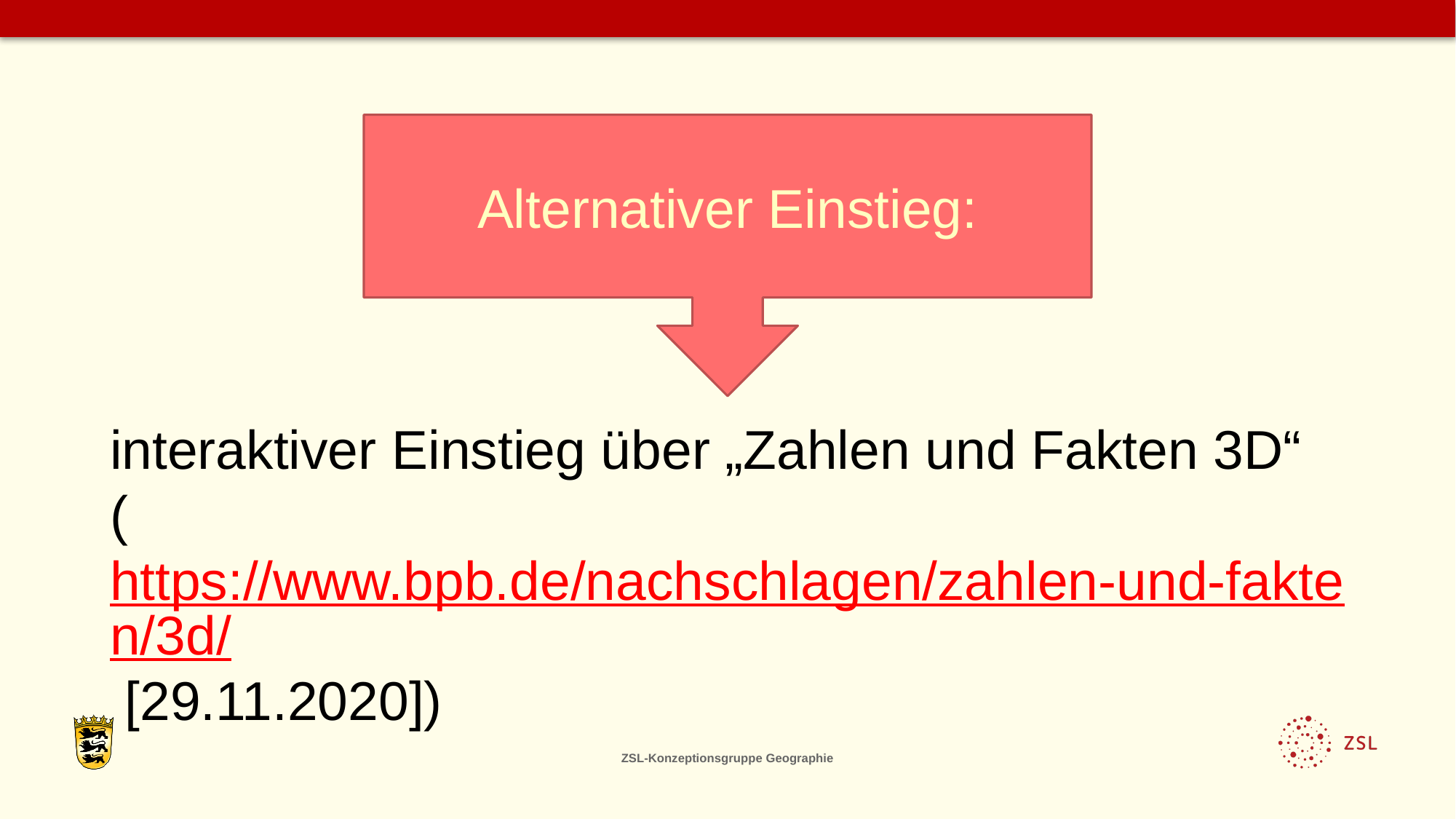

Alternativer Einstieg:
interaktiver Einstieg über „Zahlen und Fakten 3D“
(https://www.bpb.de/nachschlagen/zahlen-und-fakten/3d/ [29.11.2020])
ZSL-Konzeptionsgruppe Geographie